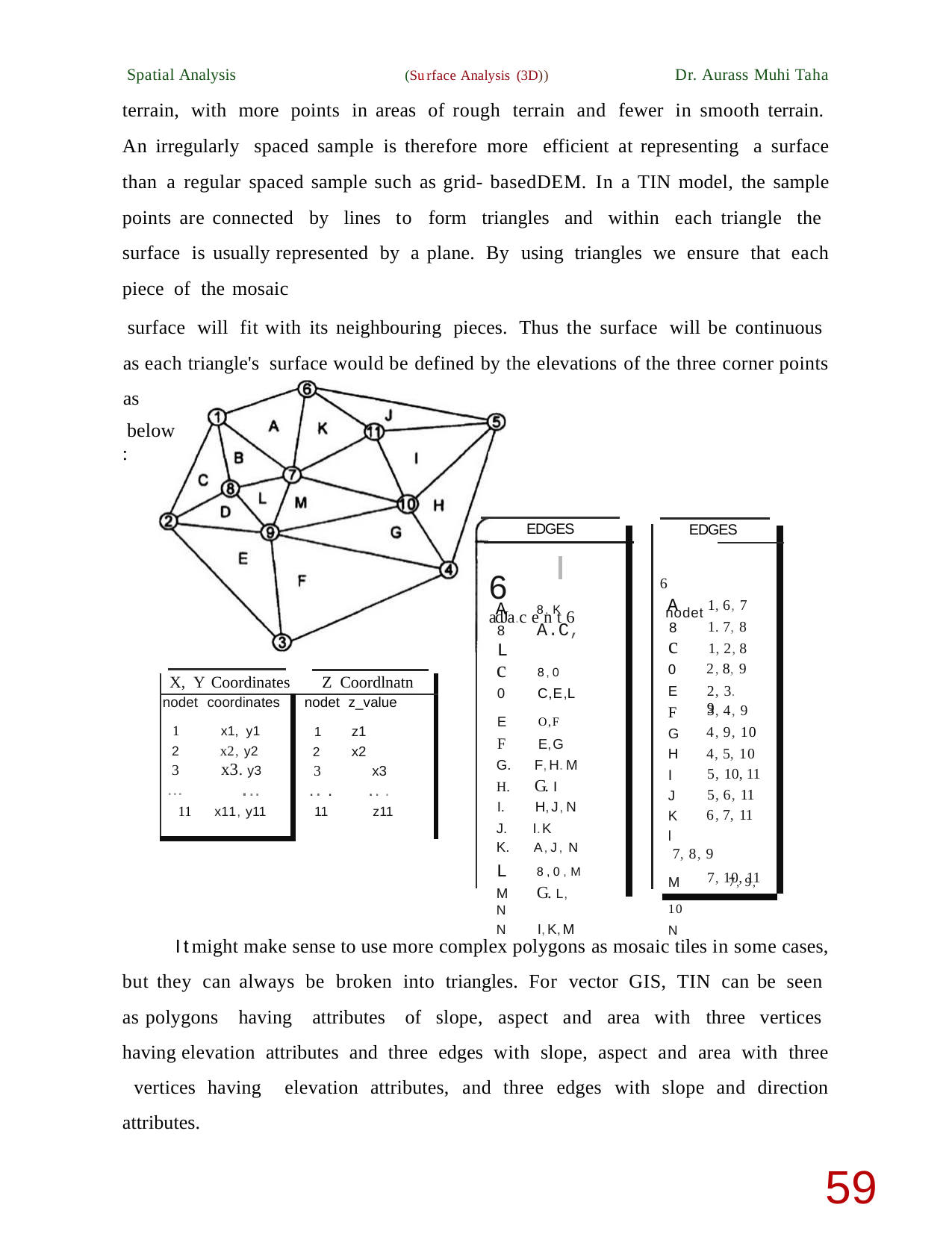

Spatial Analysis                                       (Surface Analysis (3D))                           Dr. Aurass Muhi Taha terrain,  with  more  points  in areas  of rough  terrain  and  fewer  in smooth terrain.  An irregularly  spaced sample is therefore more  efficient at representing  a surface than a regular spaced sample such as grid- basedDEM. In a TIN model, the sample points are connected  by  lines  to  form  triangles  and  within  each triangle  the  surface  is usually represented  by  a plane.  By  using  triangles  we  ensure  that  each piece  of  the mosaic
surface  will  fit with its neighbouring  pieces.  Thus the surface  will be continuous  as each triangle's  surface would be defined by the elevations of the three corner points as

below:

EDGES
EDGES

6 adJa.cent6

6  nodet

A	8,K
8	A.C, L
c	8,0
0	C,E,L
E	O,F
F	E,G
F,H.M
G. I
H,J,N
I.K
A,J, N
L	8,0,M
M	G. L, N
N	I,K,M
A
8
c     1, 2, 8
0
E F G H I J K
l     7, 8, 9
M       7, 9, 10
N
1, 6, 7
1. 7, 8

2, 8, 9

| X, Y Coordinates | Z Coordlnatn |
| --- | --- |
| nodet coordinates 1 x1, y1 2 x2, y2 3 x3. y3 ... ... 11 x11, y11 | nodet z\_value z1 x2 3 x3 .. . .. . 11 z11 |
2, 3. 9
3, 4, 9
4, 9, 10
4, 5, 10
5, 10, 11
5, 6, 11
6, 7, 11
7, 10, 11

Itmight make sense to use more complex polygons as mosaic tiles in some cases, but they  can always  be  broken  into  triangles.  For  vector  GIS,  TIN  can be  seen  as polygons   having   attributes   of  slope,  aspect  and  area  with  three  vertices  having elevation  attributes  and  three  edges  with  slope,  aspect  and  area  with  three  vertices having  elevation attributes, and three edges with slope and direction attributes.

59